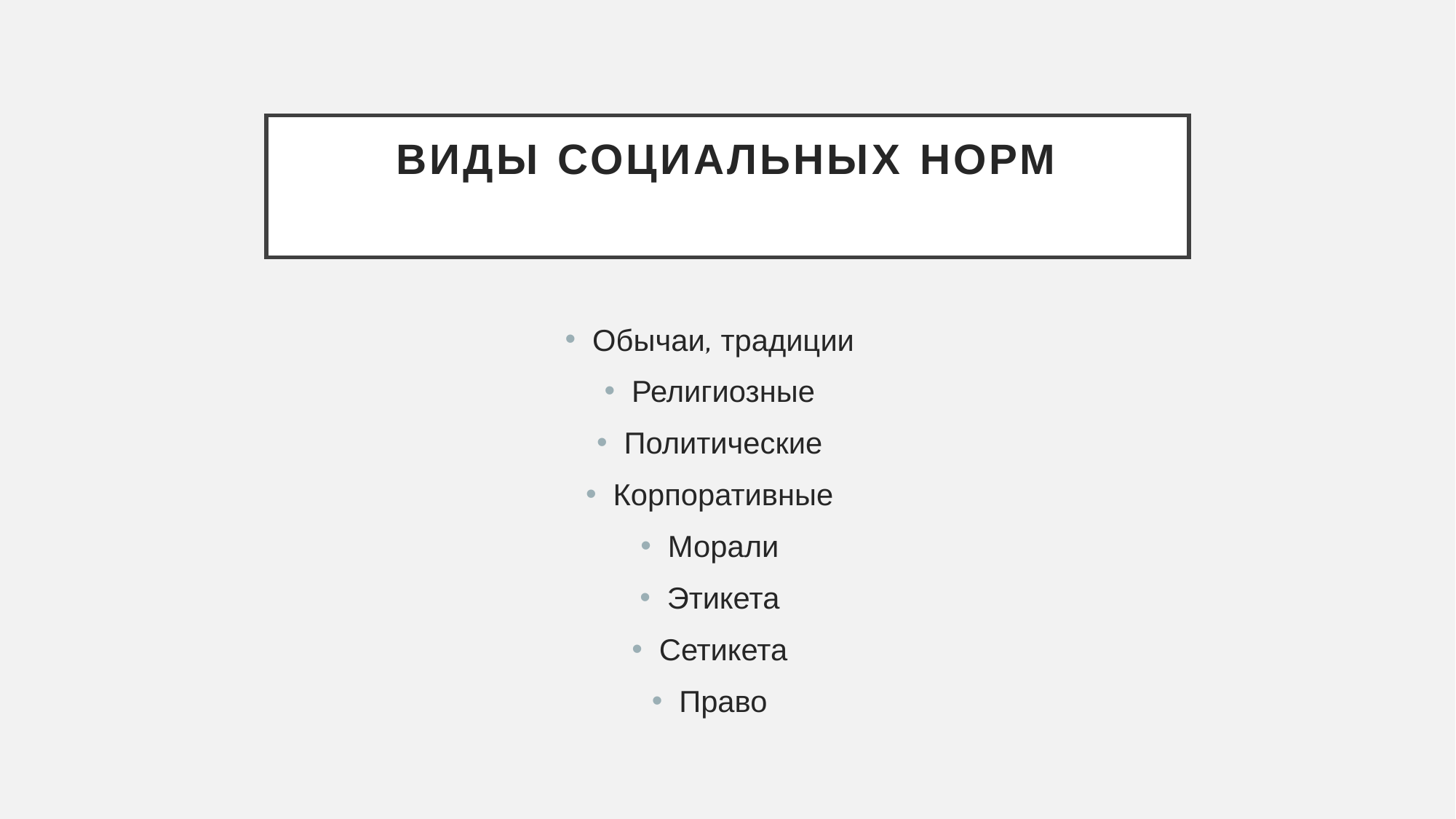

# Виды социальных норм
Обычаи, традиции
Религиозные
Политические
Корпоративные
Морали
Этикета
Сетикета
Право